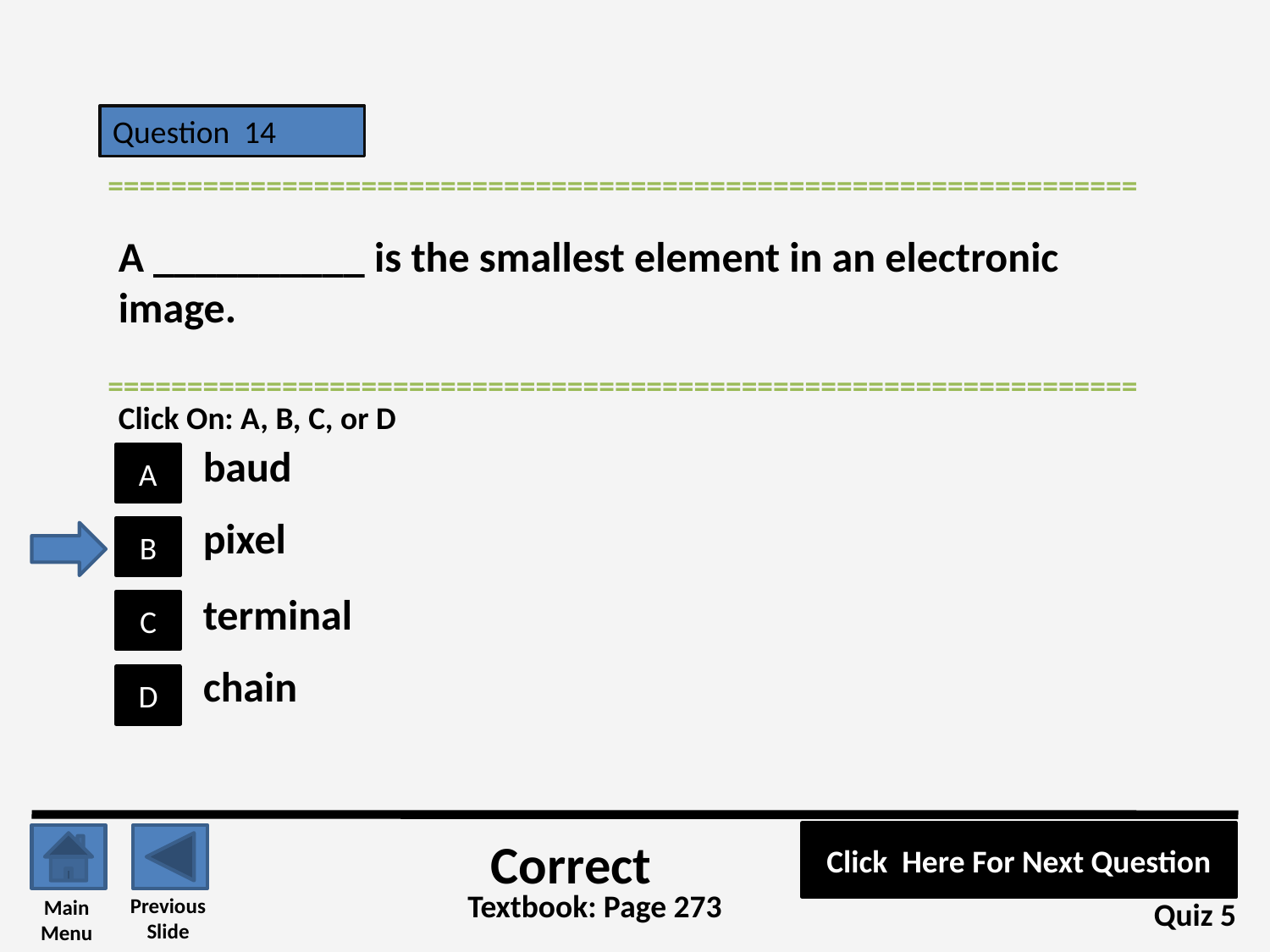

Question  14
=================================================================
A __________ is the smallest element in an electronic image.
=================================================================
Click On: A, B, C, or D

baud
A

pixel
B

terminal
C

chain
D
Click  Here For Next Question

Correct
Textbook: Page 273
Previous
Slide
Main
Menu
Quiz 5